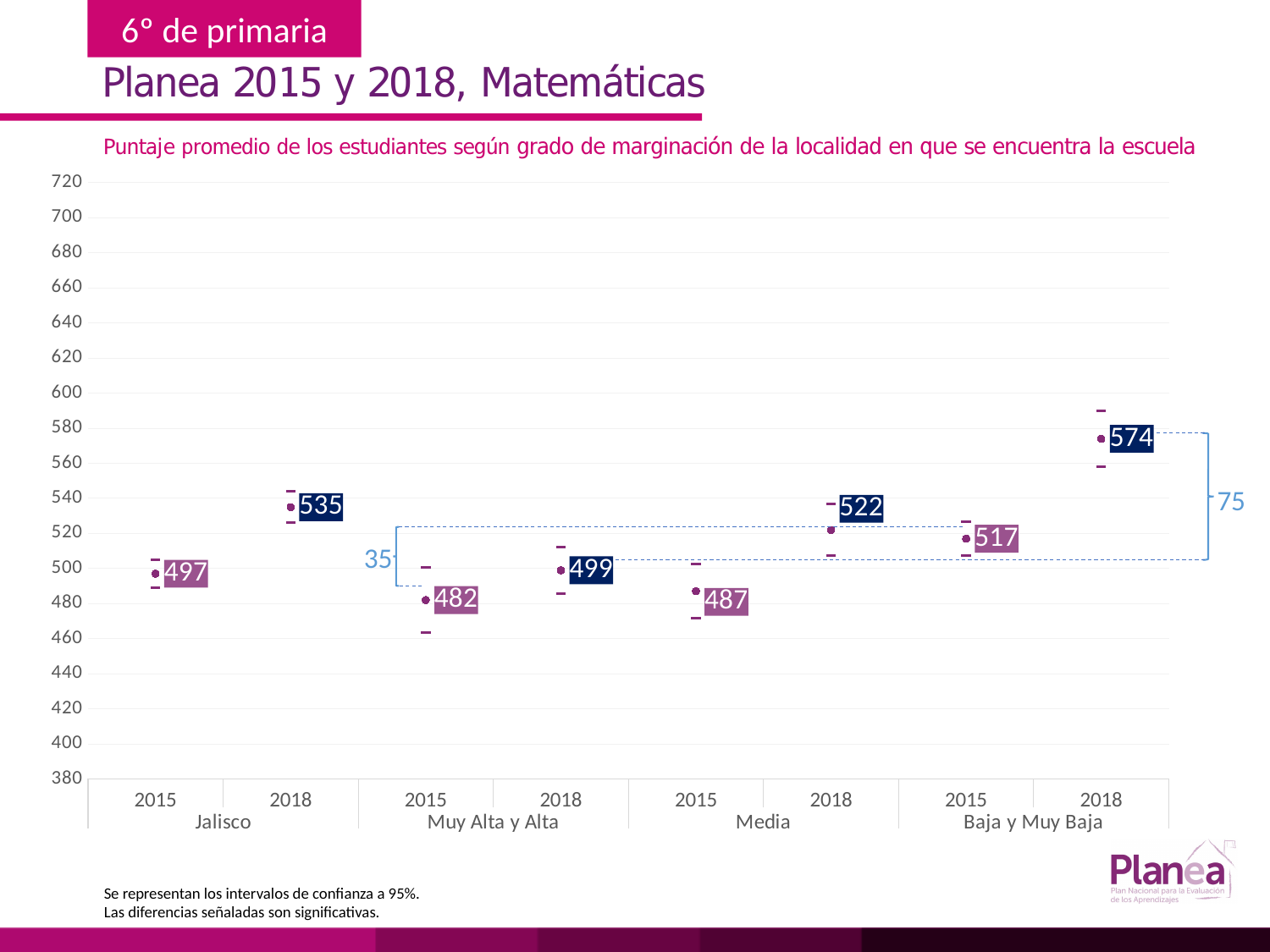

Planea 2015 y 2018, Matemáticas

Puntaje promedio de los estudiantes según grado de marginación de la localidad en que se encuentra la escuela

### Chart

| Category |  |  |  |
|---|---|---|---|
| 2015 | 489.04 | 504.96 | 497.0 |
| 2018 | 526.045 | 543.955 | 535.0 |
| 2015 | 463.493 | 500.507 | 482.0 |
| 2018 | 485.667 | 512.333 | 499.0 |
| 2015 | 471.478 | 502.522 | 487.0 |
| 2018 | 507.274 | 536.726 | 522.0 |
| 2015 | 507.448 | 526.552 | 517.0 |
| 2018 | 558.08 | 589.92 | 574.0 |
75

35
Se representan los intervalos de confianza a 95%.
Las diferencias señaladas son significativas.